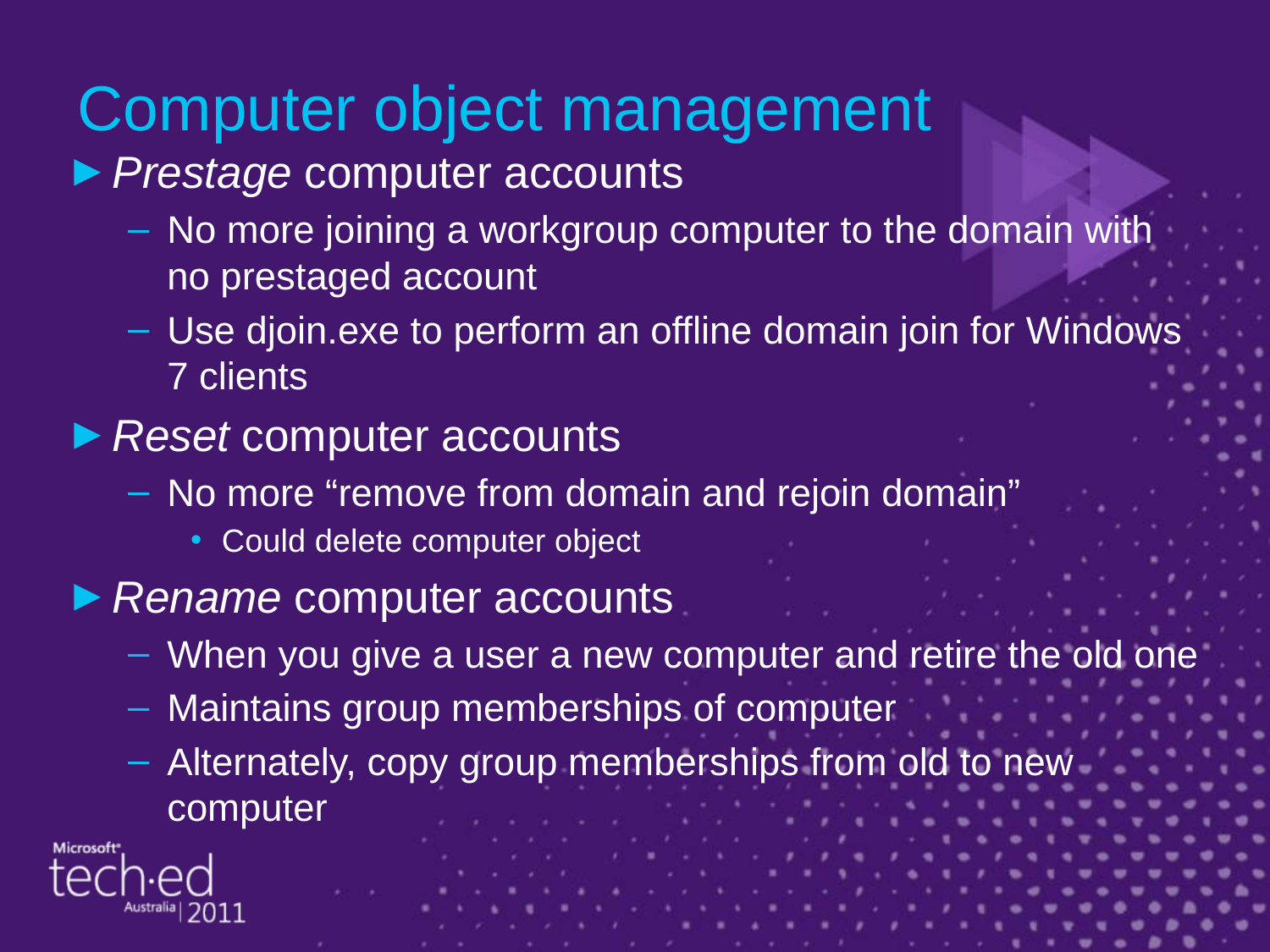

# Computer object management
Prestage computer accounts
No more joining a workgroup computer to the domain with no prestaged account
Use djoin.exe to perform an offline domain join for Windows 7 clients
Reset computer accounts
No more “remove from domain and rejoin domain”
Could delete computer object
Rename computer accounts
When you give a user a new computer and retire the old one
Maintains group memberships of computer
Alternately, copy group memberships from old to new computer